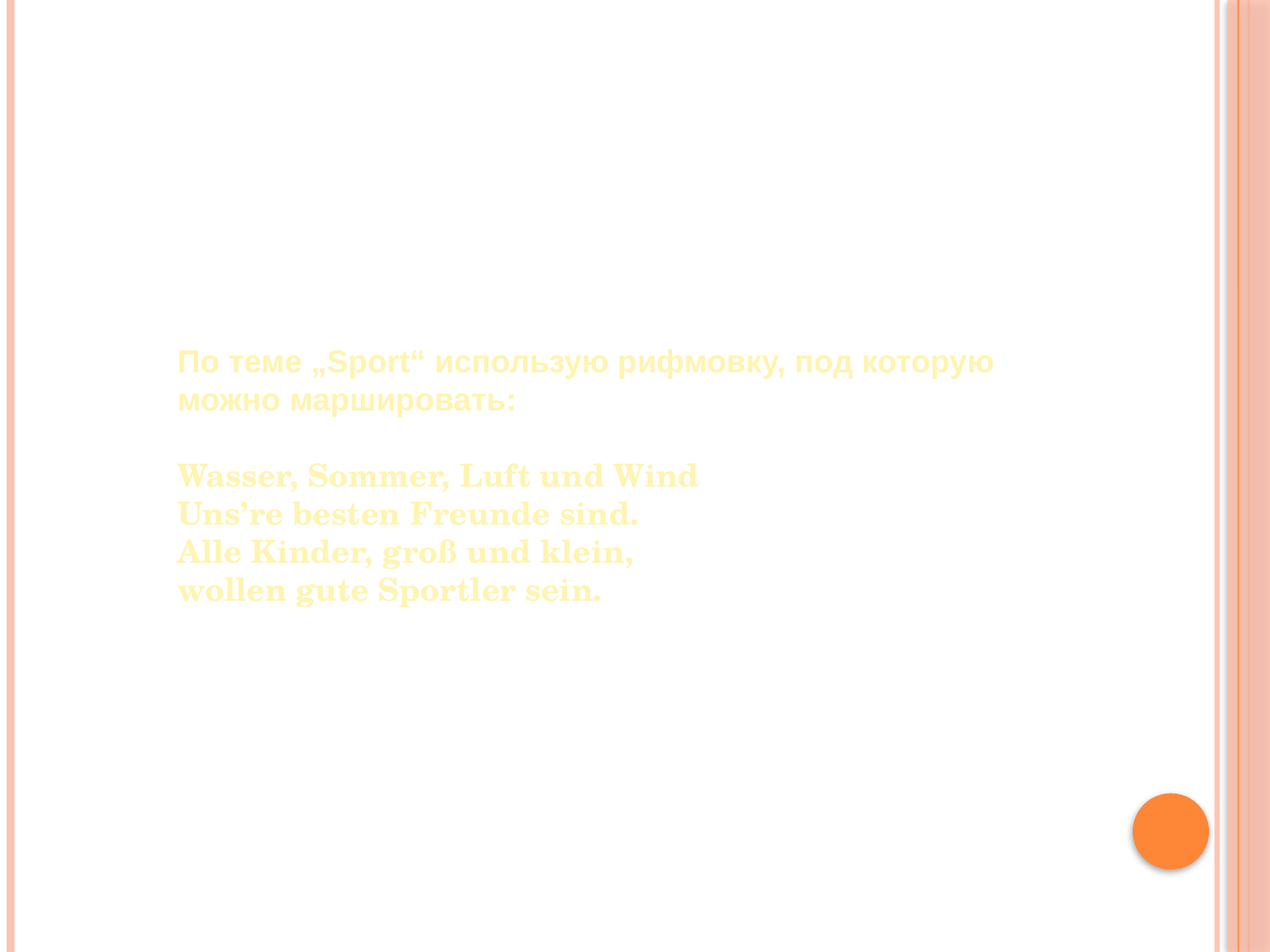

По теме „Sport“ использую рифмовку, под которую можно маршировать:

Wasser, Sommer, Luft und Wind
Uns’re besten Freunde sind.
Alle Kinder, groß und klein,
wollen gute Sportler sein.